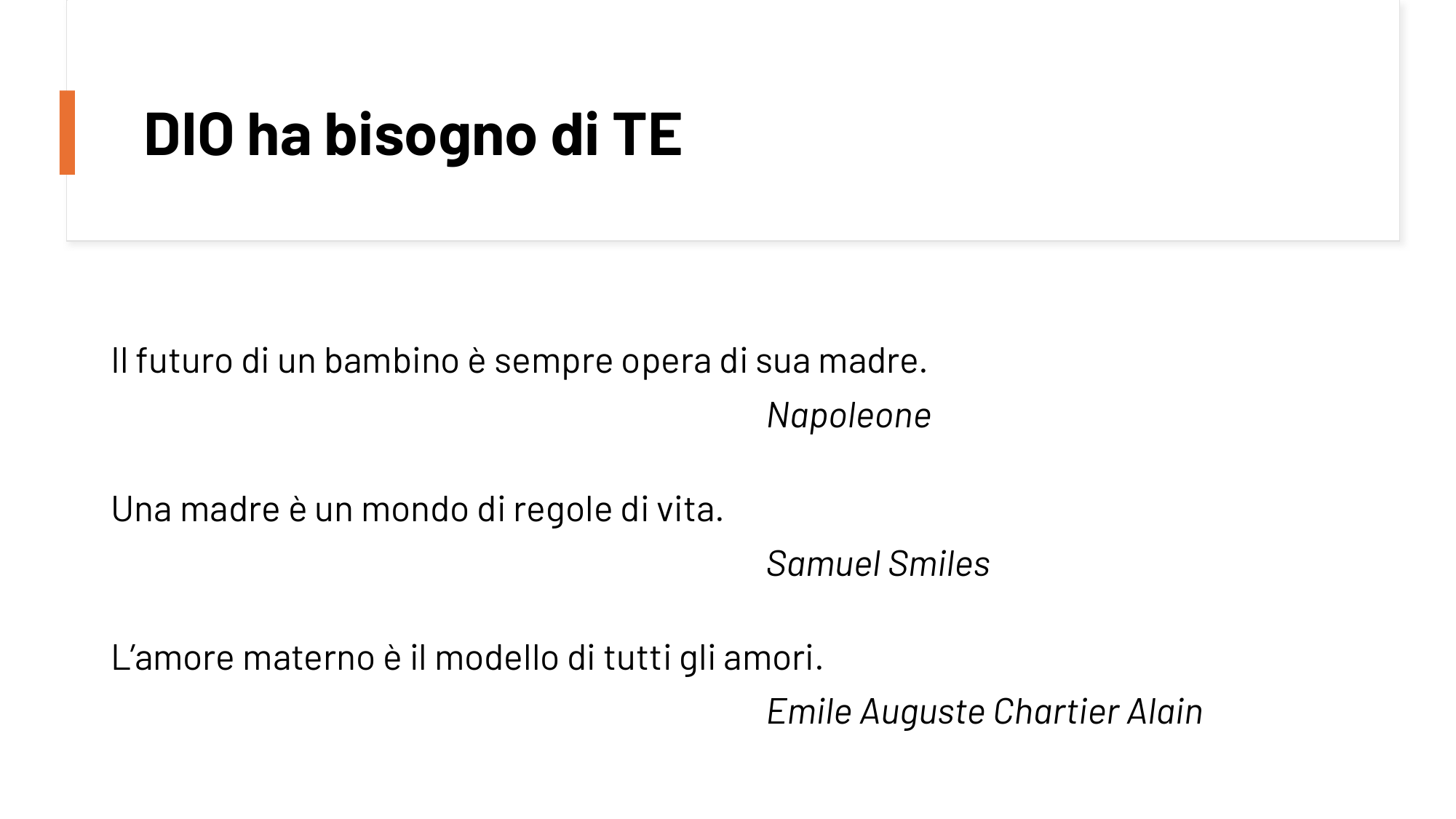

# DIO ha bisogno di TE

Il futuro di un bambino è sempre opera di sua madre.
						Napoleone
Una madre è un mondo di regole di vita.
						Samuel Smiles
L’amore materno è il modello di tutti gli amori.
						Emile Auguste Chartier Alain